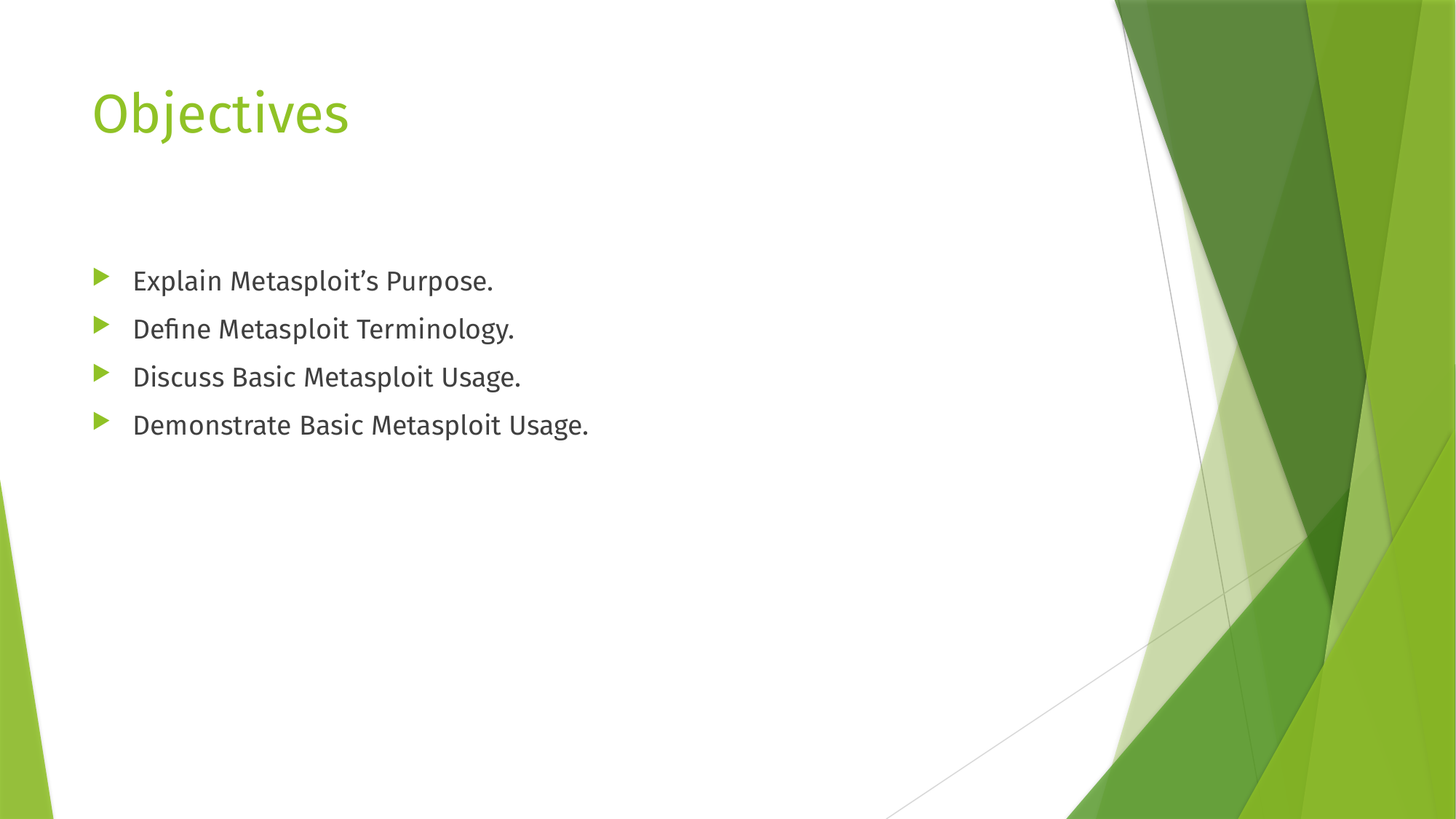

# Objectives
Explain Metasploit’s Purpose.
Define Metasploit Terminology.
Discuss Basic Metasploit Usage.
Demonstrate Basic Metasploit Usage.